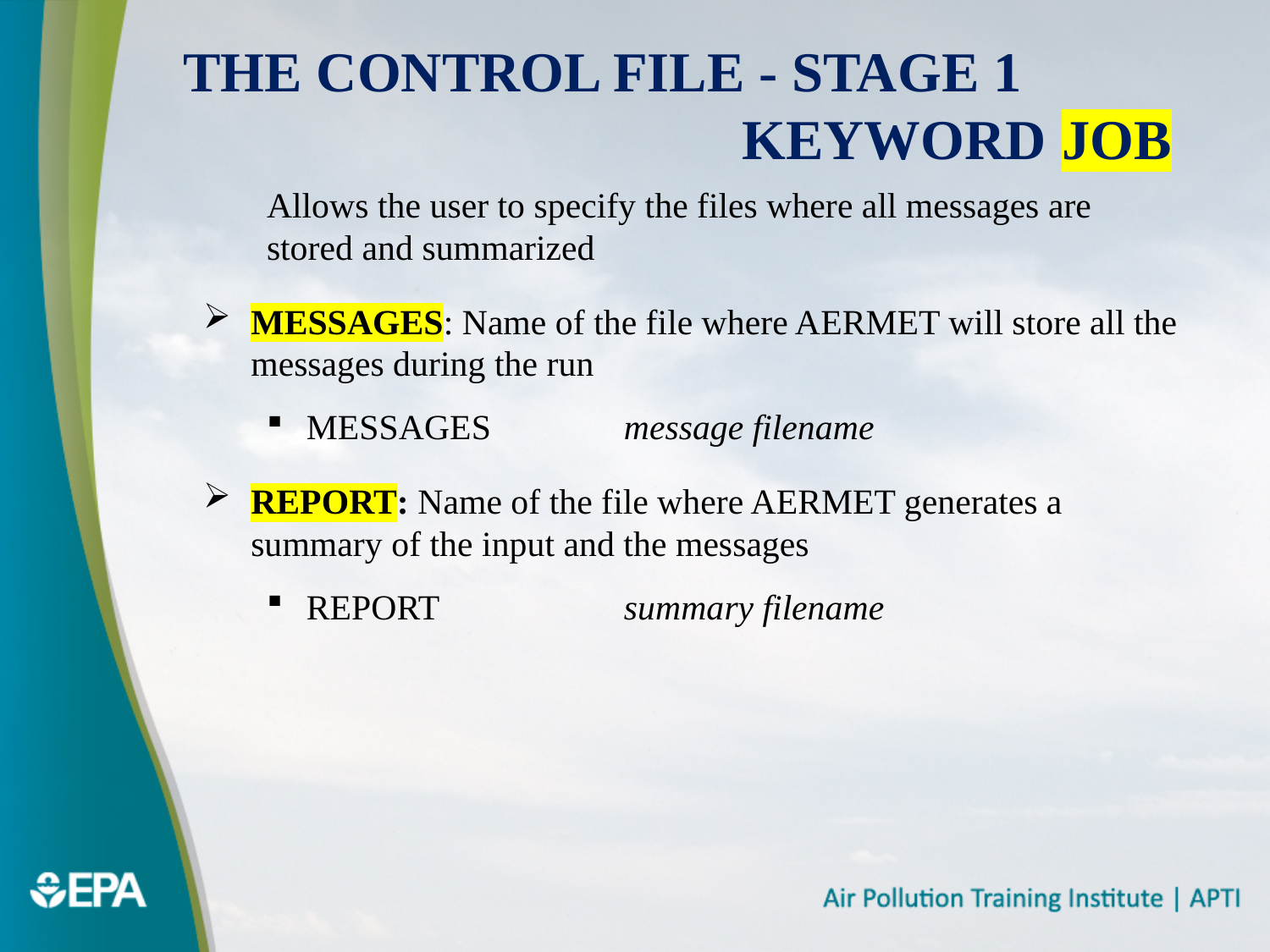

# The Control File - Stage 1                                                   Keyword JOB
Allows the user to specify the files where all messages are stored and summarized
MESSAGES: Name of the file where AERMET will store all the messages during the run
MESSAGES 	message filename
REPORT: Name of the file where AERMET generates a summary of the input and the messages
REPORT	summary filename